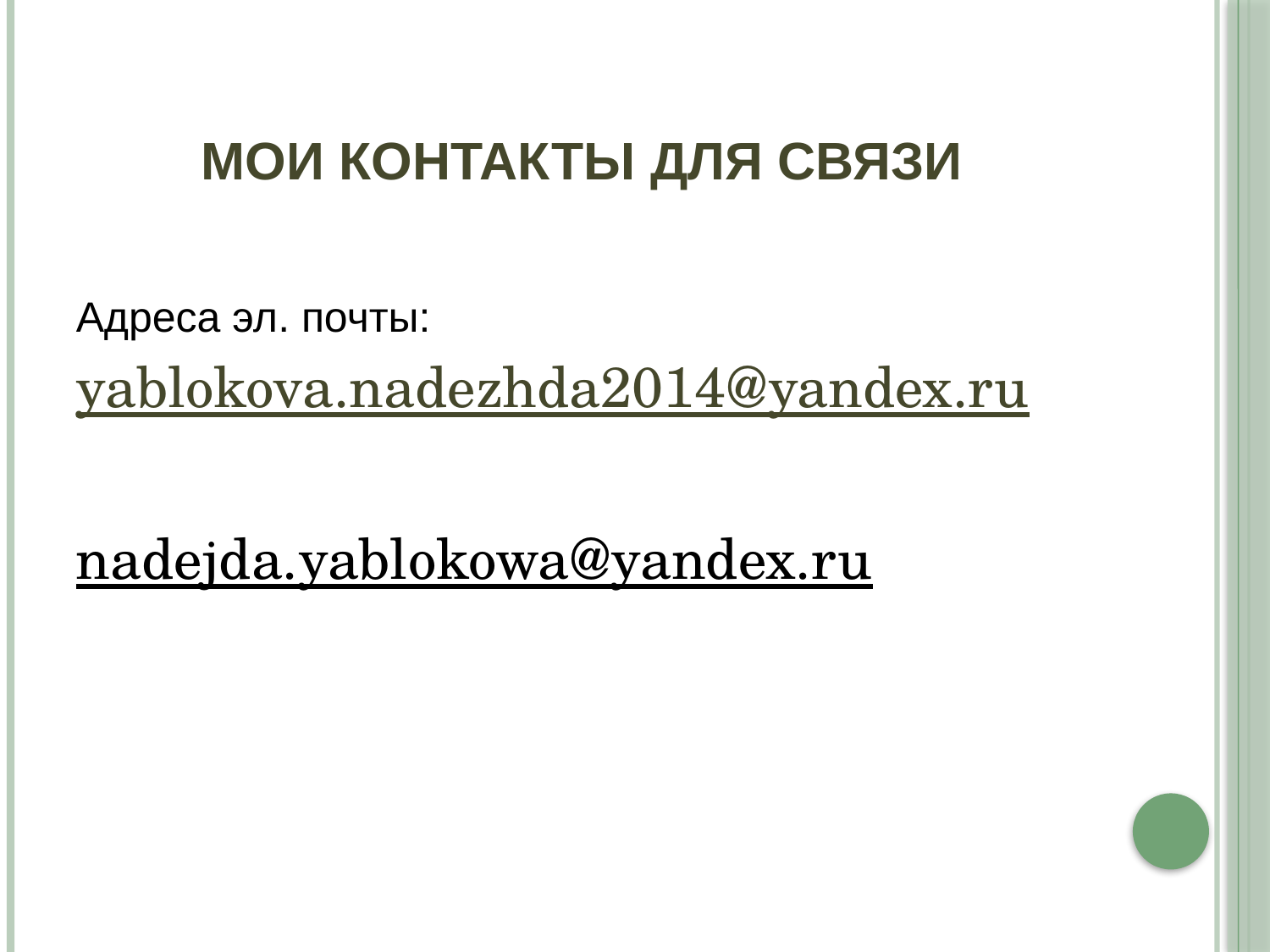

# Мои контакты для связи

Адреса эл. почты:
yablokova.nadezhda2014@yandex.ru

nadejda.yablokowa@yandex.ru